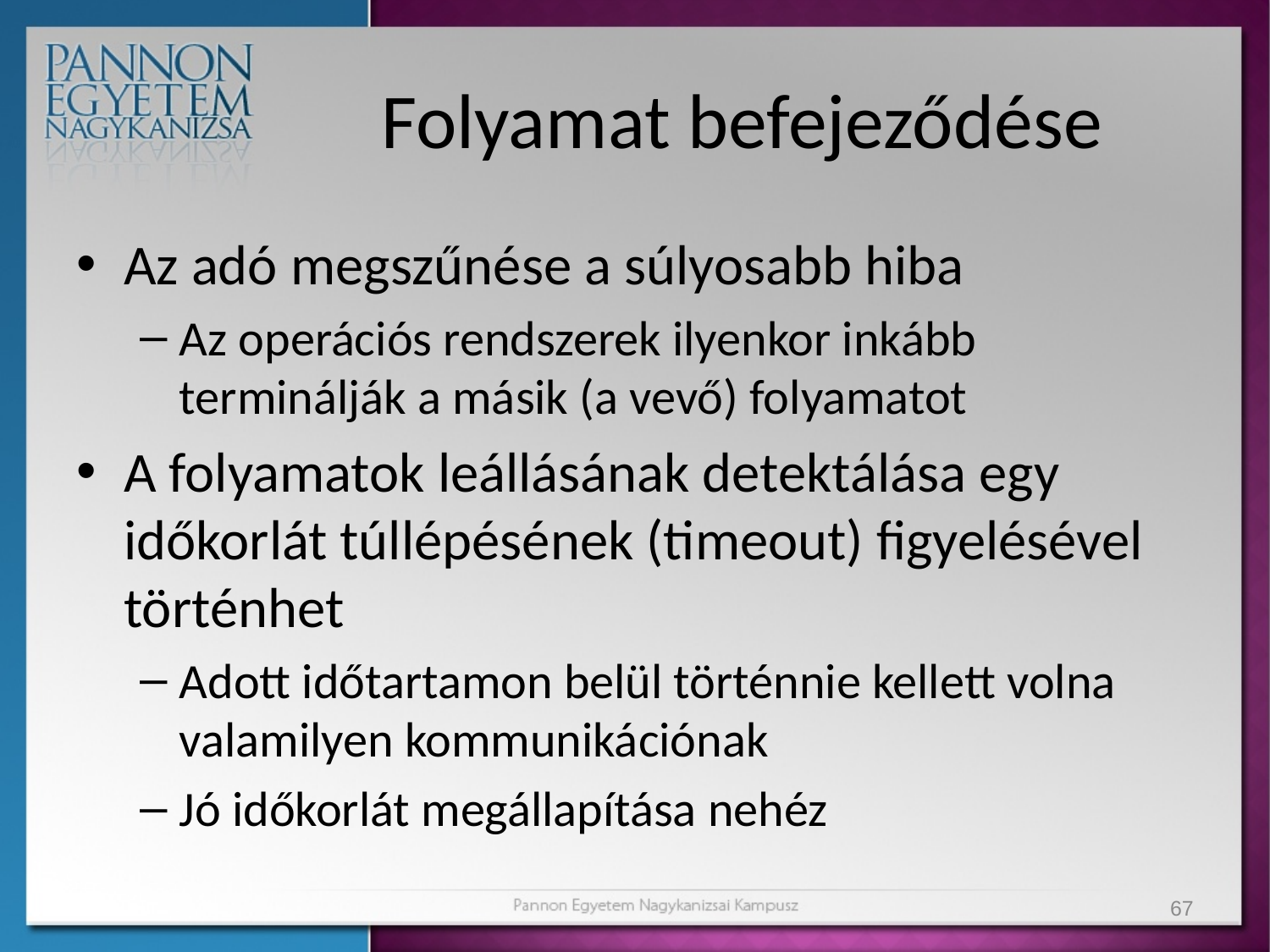

# Folyamat befejeződése
Az adó megszűnése a súlyosabb hiba
Az operációs rendszerek ilyenkor inkább terminálják a másik (a vevő) folyamatot
A folyamatok leállásának detektálása egy időkorlát túllépésének (timeout) figyelésével történhet
Adott időtartamon belül történnie kellett volna valamilyen kommunikációnak
Jó időkorlát megállapítása nehéz
67